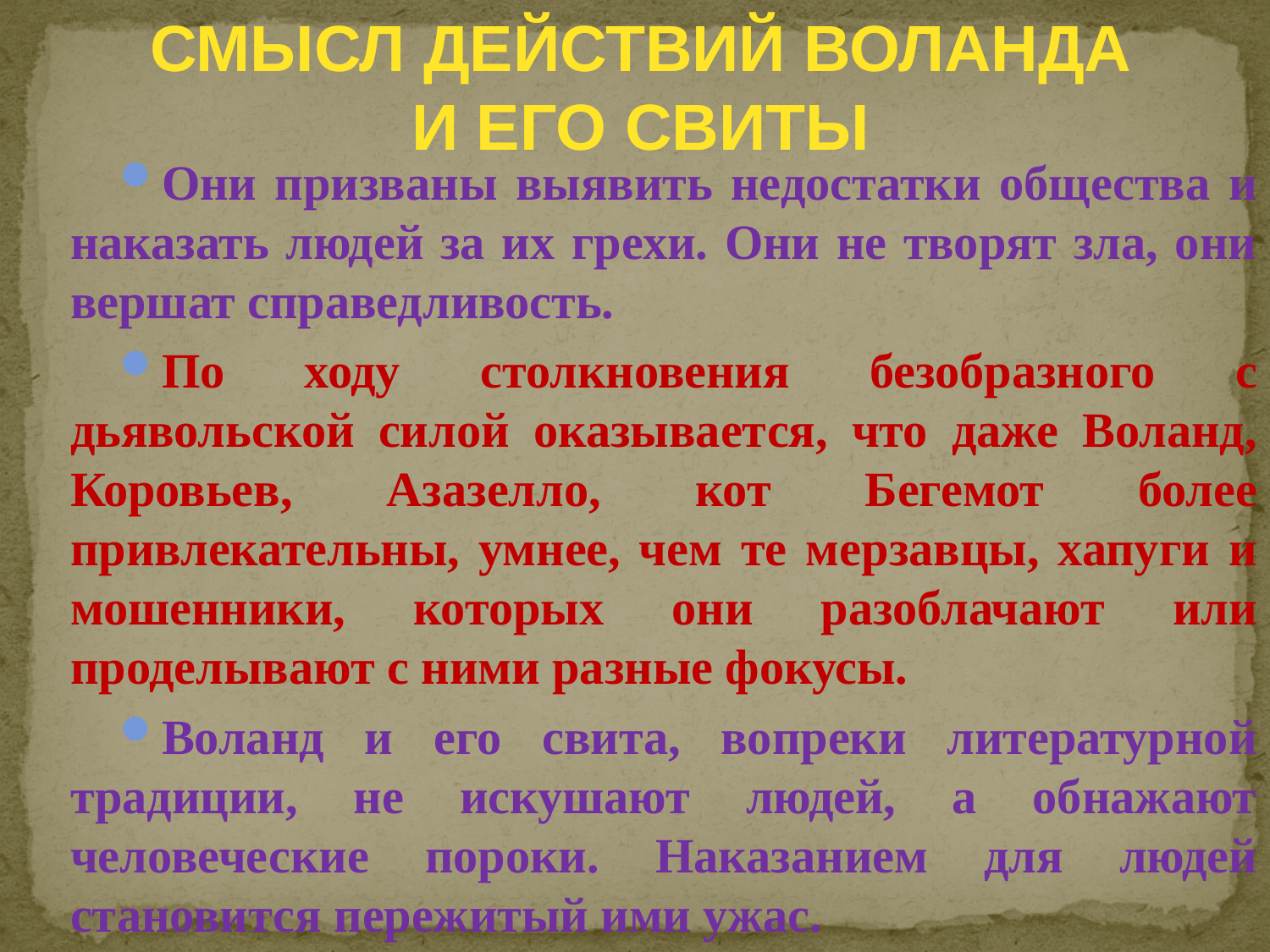

# Смысл действий Воланда и его свиты
Они призваны выявить недостатки общества и наказать людей за их грехи. Они не творят зла, они вершат справедливость.
По ходу столкновения безобразного с дьявольской силой оказывается, что даже Воланд, Коровьев, Азазелло, кот Бегемот более привлекательны, умнее, чем те мерзавцы, хапуги и мошенники, которых они разоблачают или проделывают с ними разные фокусы.
Воланд и его свита, вопреки литературной традиции, не искушают людей, а обнажают человеческие пороки. Наказанием для людей становится пережитый ими ужас.